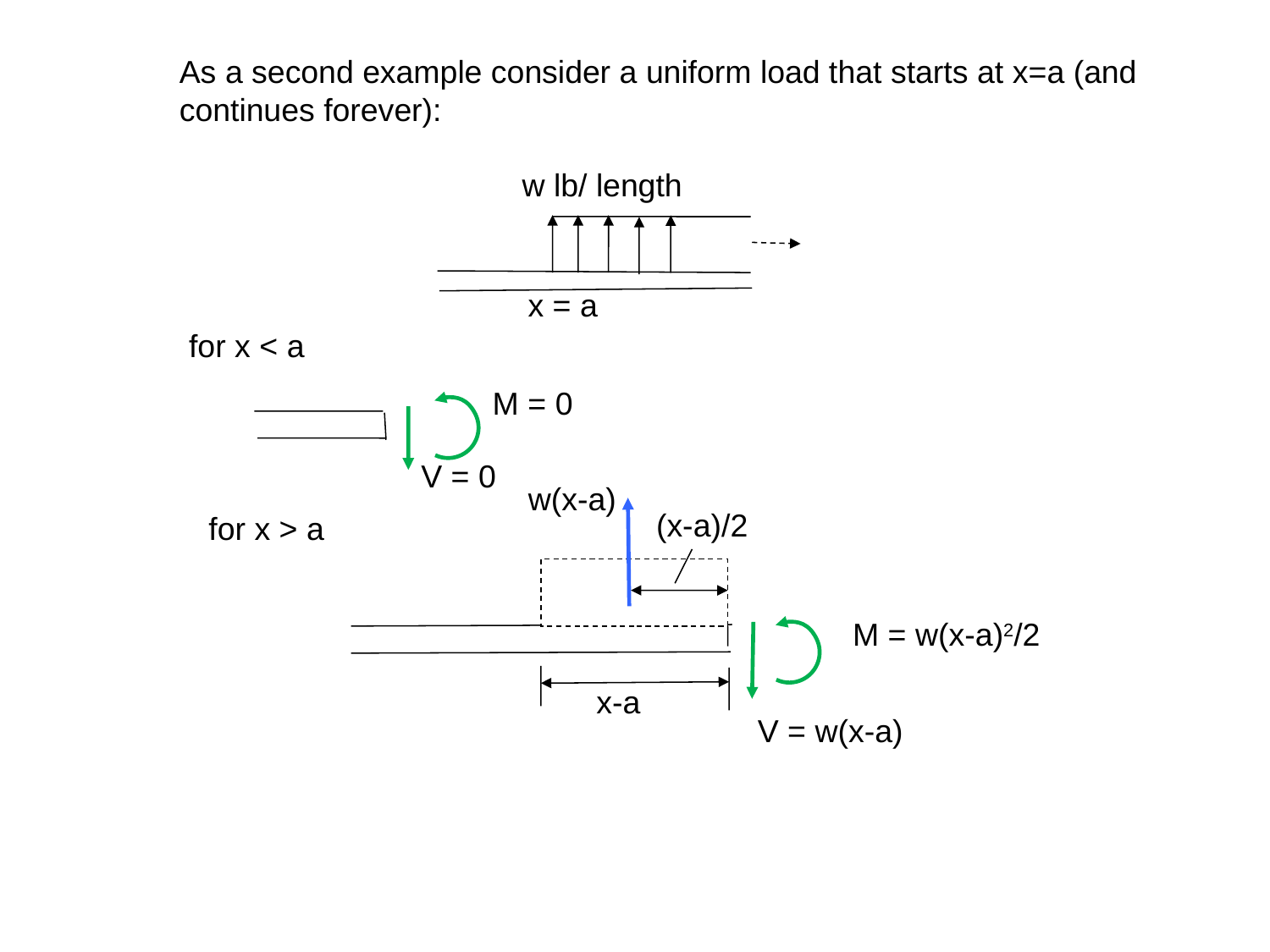

As a second example consider a uniform load that starts at x=a (and continues forever):
w lb/ length

x = a

for x < a
M = 0

V = 0
w(x-a)

(x-a)/2
for x > a

M = w(x-a)2/2

x-a

V = w(x-a)